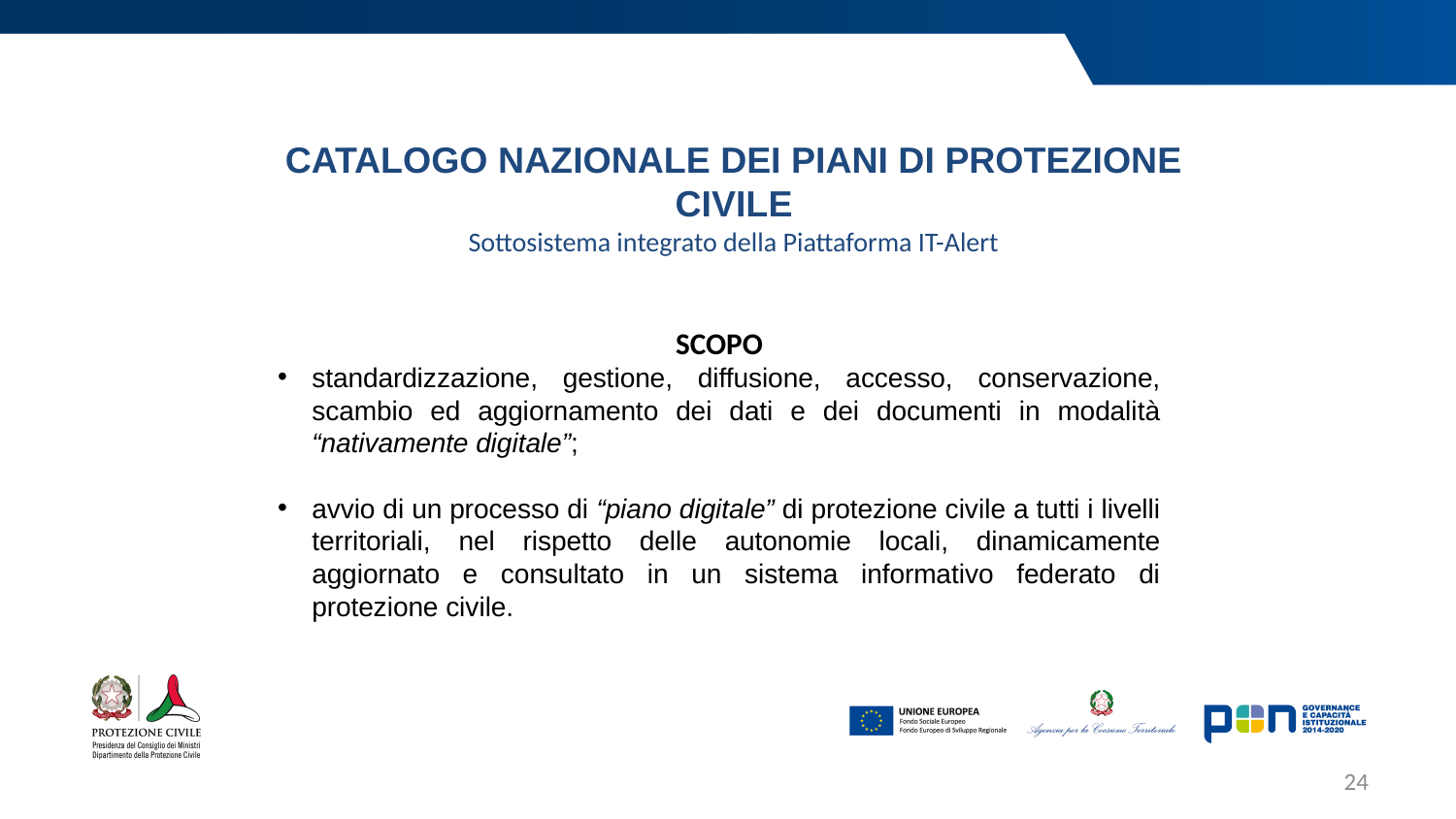

CATALOGO NAZIONALE DEI PIANI DI PROTEZIONE CIVILE
Sottosistema integrato della Piattaforma IT-Alert

SCOPO
standardizzazione, gestione, diffusione, accesso, conservazione, scambio ed aggiornamento dei dati e dei documenti in modalità “nativamente digitale”;

avvio di un processo di “piano digitale” di protezione civile a tutti i livelli territoriali, nel rispetto delle autonomie locali, dinamicamente aggiornato e consultato in un sistema informativo federato di protezione civile.

24